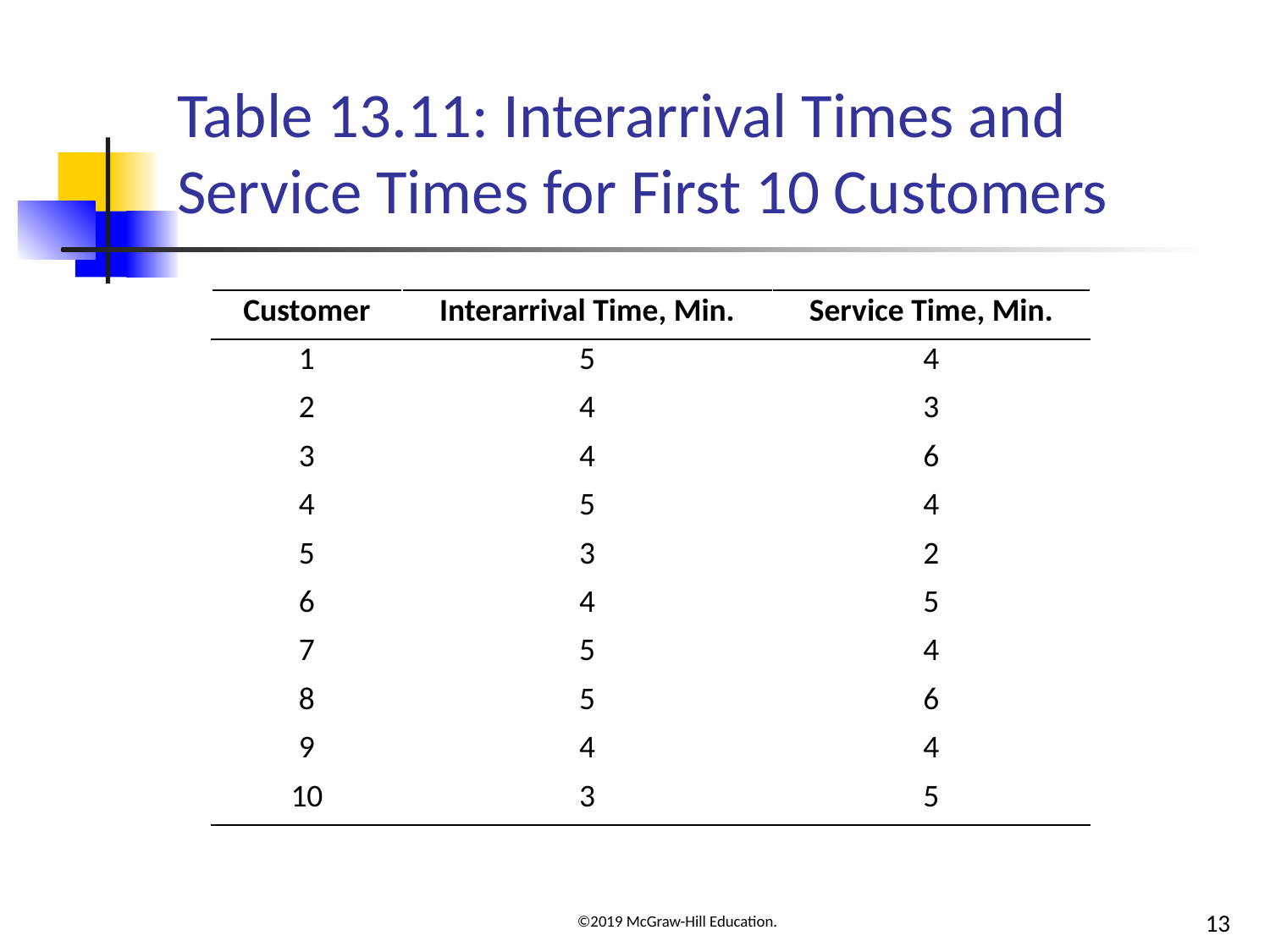

# Table 13.11: Interarrival Times and Service Times for First 10 Customers
| Customer | Interarrival Time, Min. | Service Time, Min. |
| --- | --- | --- |
| 1 | 5 | 4 |
| 2 | 4 | 3 |
| 3 | 4 | 6 |
| 4 | 5 | 4 |
| 5 | 3 | 2 |
| 6 | 4 | 5 |
| 7 | 5 | 4 |
| 8 | 5 | 6 |
| 9 | 4 | 4 |
| 10 | 3 | 5 |